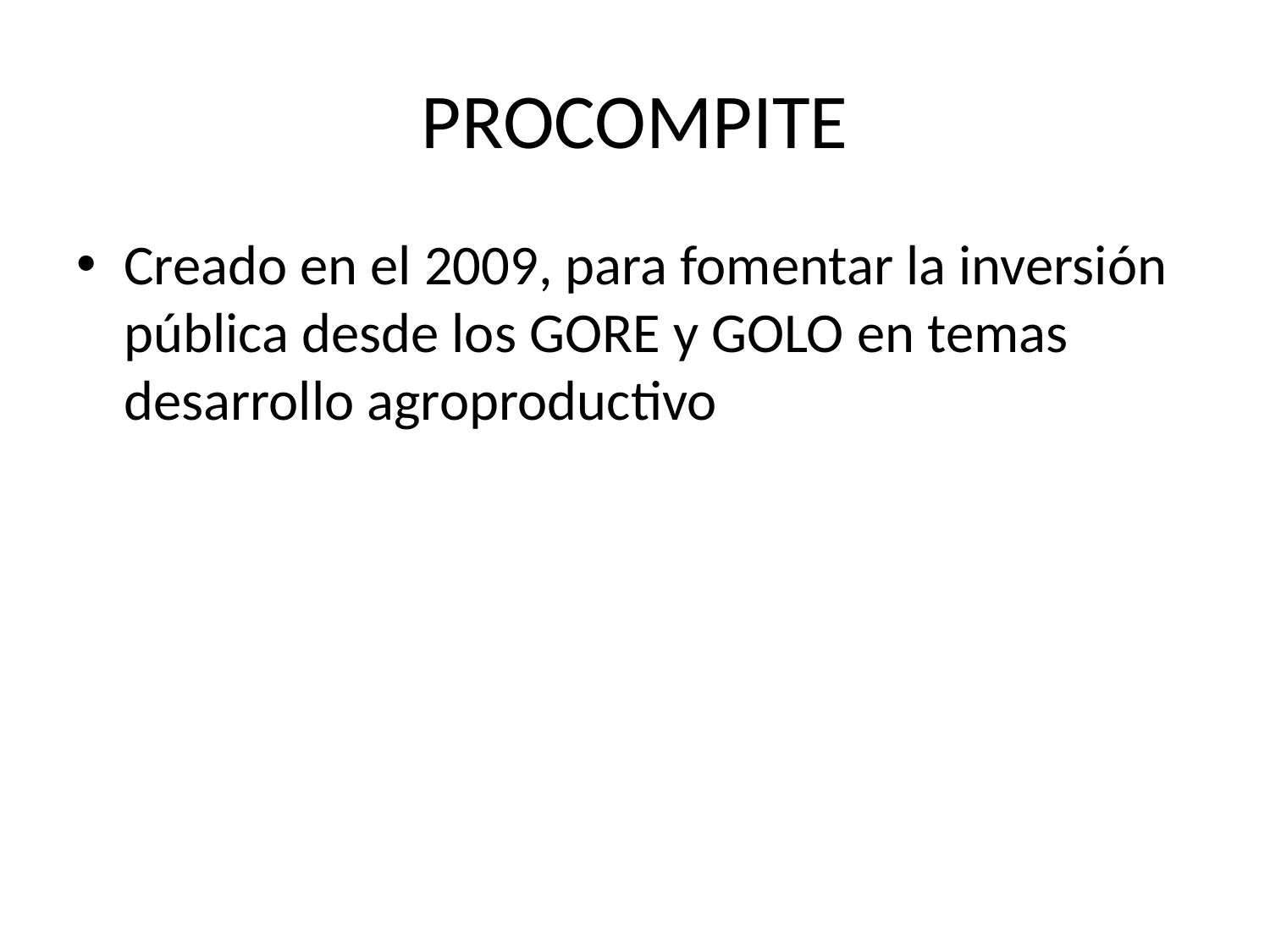

# PROCOMPITE
Creado en el 2009, para fomentar la inversión pública desde los GORE y GOLO en temas desarrollo agroproductivo